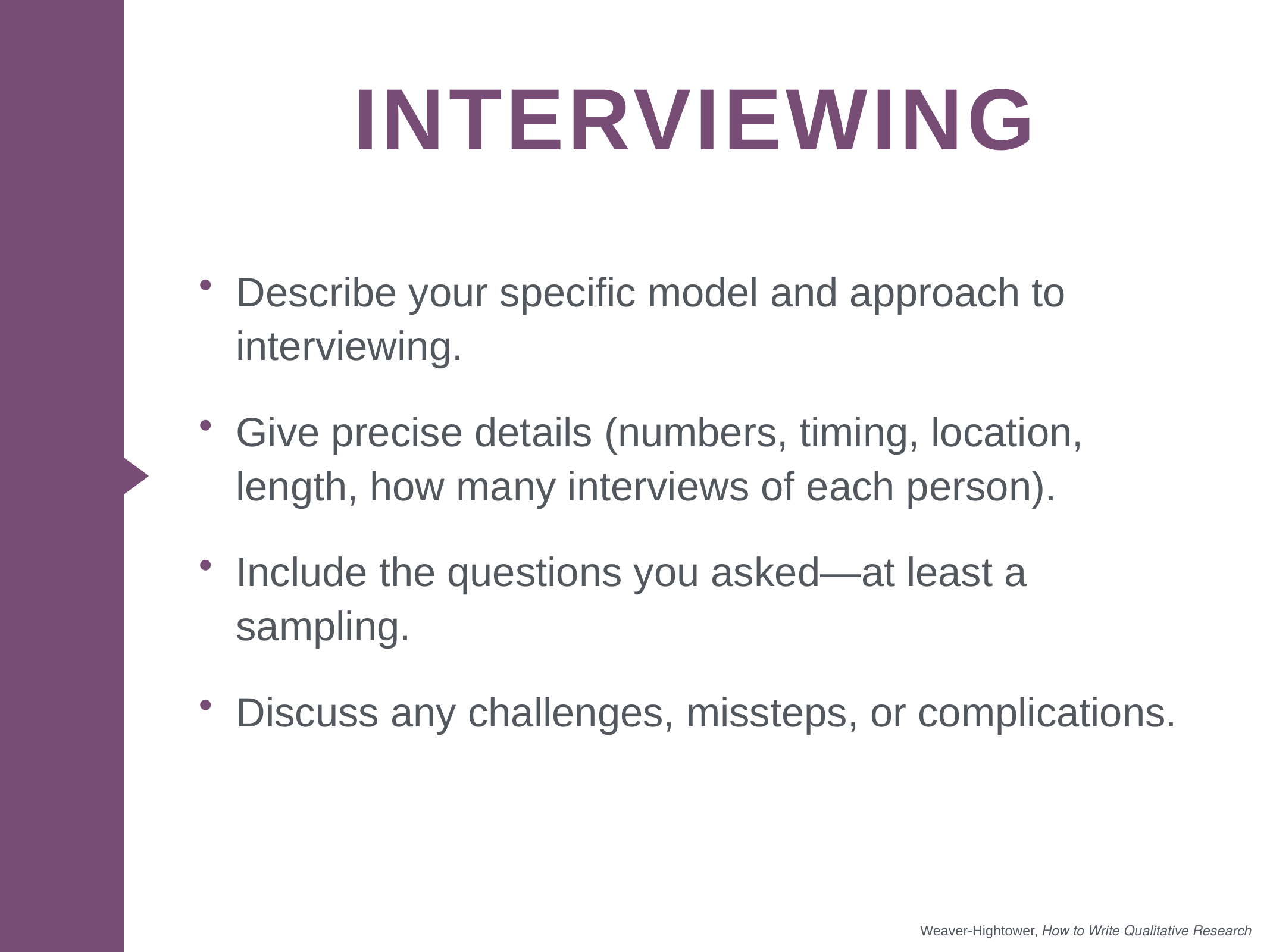

# Interviewing
Describe your specific model and approach to interviewing.
Give precise details (numbers, timing, location, length, how many interviews of each person).
Include the questions you asked—at least a sampling.
Discuss any challenges, missteps, or complications.